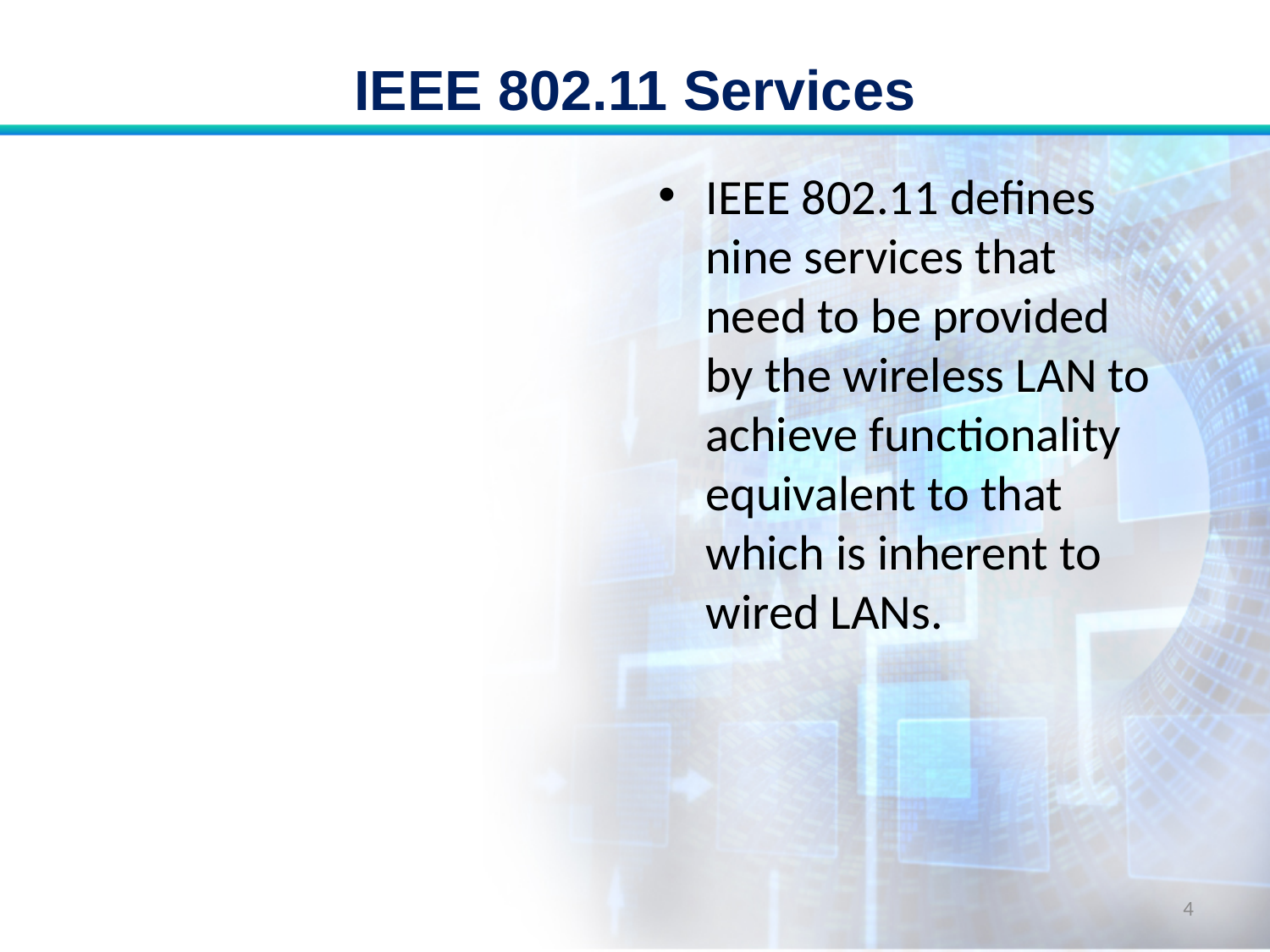

# IEEE 802.11 Services
IEEE 802.11 defines nine services that need to be provided by the wireless LAN to achieve functionality equivalent to that which is inherent to wired LANs.
4